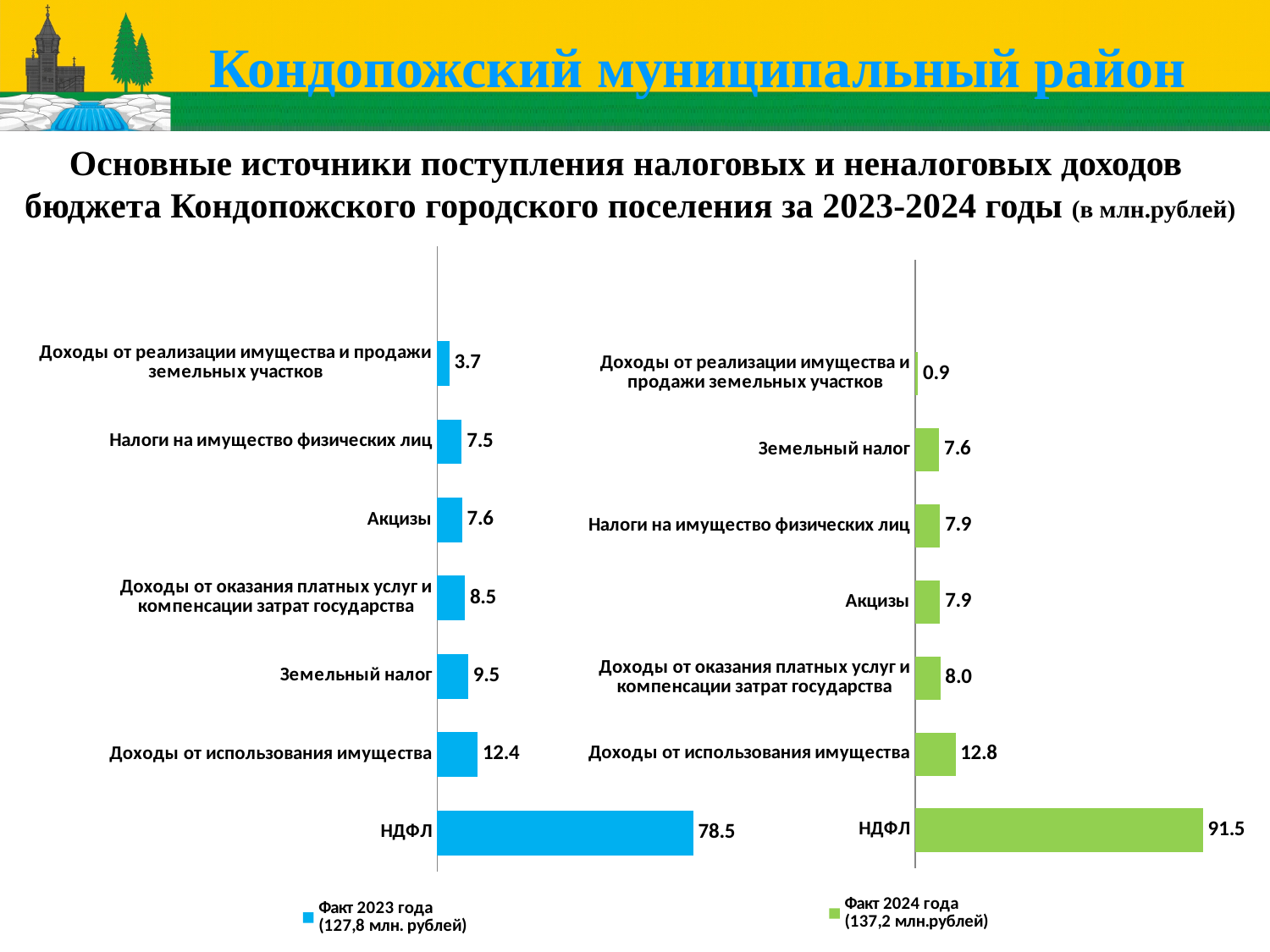

Кондопожский муниципальный район
Основные источники поcтупления налоговых и неналоговых доходов  бюджета Кондопожского городского поселения за 2023-2024 годы (в млн.рублей)

### Chart

| Category | Факт 2023 года
(127,8 млн. рублей) |
|---|---|
| НДФЛ | 78.5 |
| Доходы от использования имущества | 12.4 |
| Земельный налог | 9.5 |
| Доходы от оказания платных услуг и компенсации затрат государства | 8.5 |
| Акцизы | 7.6 |
| Налоги на имущество физических лиц | 7.5 |
| Доходы от реализации имущества и продажи земельных участков | 3.7 |

### Chart

| Category | Факт 2024 года
(137,2 млн.рублей) |
|---|---|
| НДФЛ | 91.5 |
| Доходы от использования имущества | 12.8 |
| Доходы от оказания платных услуг и компенсации затрат государства | 8.0 |
| Акцизы | 7.9 |
| Налоги на имущество физических лиц | 7.9 |
| Земельный налог | 7.6 |
| Доходы от реализации имущества и продажи земельных участков | 0.9 |